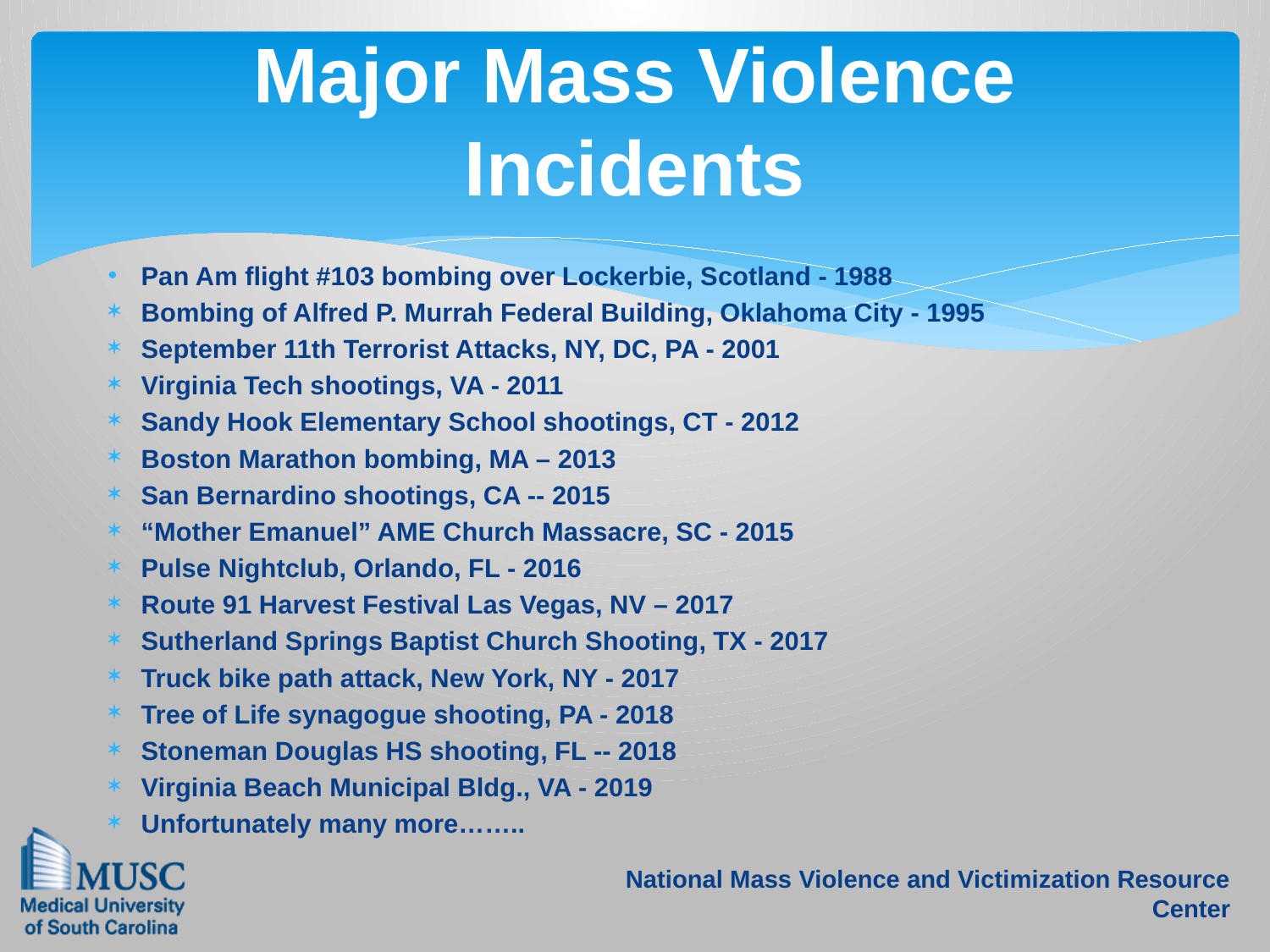

# Major Mass Violence Incidents

Pan Am flight #103 bombing over Lockerbie, Scotland - 1988
Bombing of Alfred P. Murrah Federal Building, Oklahoma City - 1995
September 11th Terrorist Attacks, NY, DC, PA - 2001
Virginia Tech shootings, VA - 2011
Sandy Hook Elementary School shootings, CT - 2012
Boston Marathon bombing, MA – 2013
San Bernardino shootings, CA -- 2015
“Mother Emanuel” AME Church Massacre, SC - 2015
Pulse Nightclub, Orlando, FL - 2016
Route 91 Harvest Festival Las Vegas, NV – 2017
Sutherland Springs Baptist Church Shooting, TX - 2017
Truck bike path attack, New York, NY - 2017
Tree of Life synagogue shooting, PA - 2018
Stoneman Douglas HS shooting, FL -- 2018
Virginia Beach Municipal Bldg., VA - 2019
Unfortunately many more……..

National Mass Violence and Victimization Resource Center